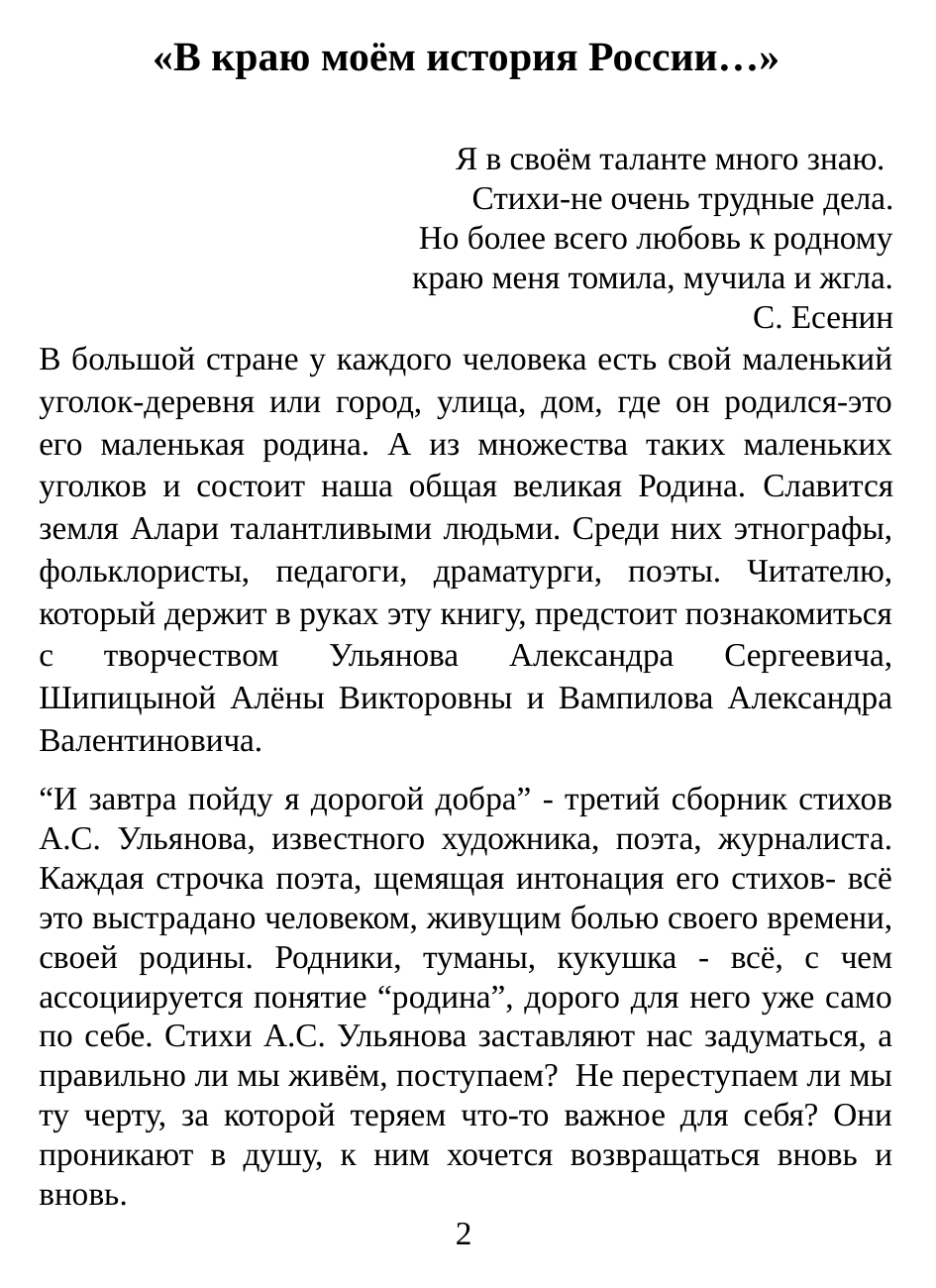

«В краю моём история России…»

Я в своём таланте много знаю.
Стихи-не очень трудные дела.
 Но более всего любовь к родному
 краю меня томила, мучила и жгла.
С. Есенин
В большой стране у каждого человека есть свой маленький уголок-деревня или город, улица, дом, где он родился-это его маленькая родина. А из множества таких маленьких уголков и состоит наша общая великая Родина. Славится земля Алари талантливыми людьми. Среди них этнографы, фольклористы, педагоги, драматурги, поэты. Читателю, который держит в руках эту книгу, предстоит познакомиться с творчеством Ульянова Александра Сергеевича, Шипицыной Алёны Викторовны и Вампилова Александра Валентиновича.
“И завтра пойду я дорогой добра” - третий сборник стихов А.С. Ульянова, известного художника, поэта, журналиста. Каждая строчка поэта, щемящая интонация его стихов- всё это выстрадано человеком, живущим болью своего времени, своей родины. Родники, туманы, кукушка - всё, с чем ассоциируется понятие “родина”, дорого для него уже само по себе. Стихи А.С. Ульянова заставляют нас задуматься, а правильно ли мы живём, поступаем?  Не переступаем ли мы ту черту, за которой теряем что-то важное для себя? Они проникают в душу, к ним хочется возвращаться вновь и вновь.
                                                   2